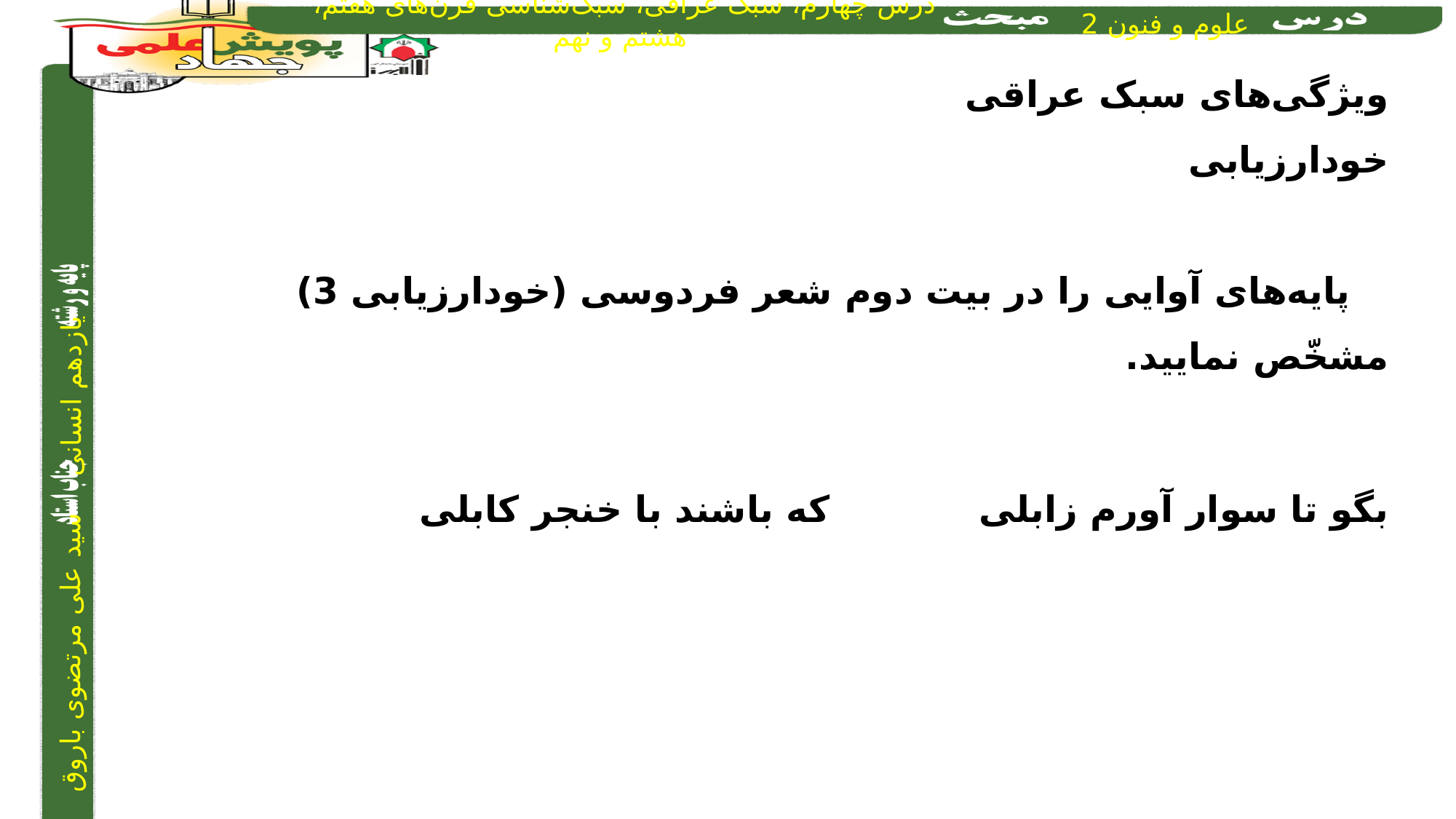

ویژگی‌های سبک عراقی
خودارزیابی

   پایه‌های آوایی را در بیت دوم شعر فردوسی (خودارزیابی 3)  مشخّص نمایید.

بگو تا سوار آورم زابلی			 که باشند با خنجر کابلی